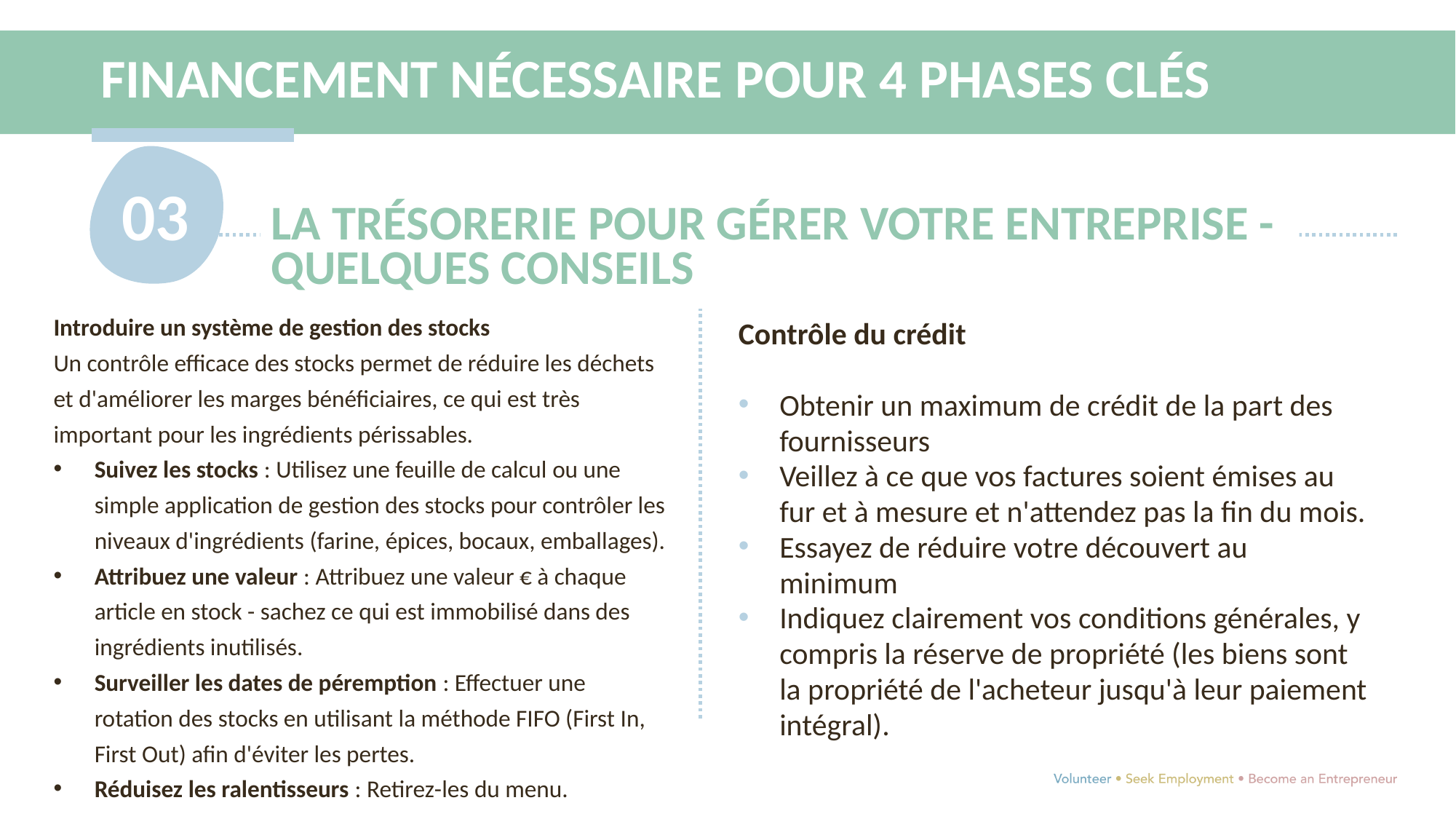

FINANCEMENT NÉCESSAIRE POUR 4 PHASES CLÉS

03
LA TRÉSORERIE POUR GÉRER VOTRE ENTREPRISE - QUELQUES CONSEILS
Introduire un système de gestion des stocks
Un contrôle efficace des stocks permet de réduire les déchets et d'améliorer les marges bénéficiaires, ce qui est très important pour les ingrédients périssables.
Suivez les stocks : Utilisez une feuille de calcul ou une simple application de gestion des stocks pour contrôler les niveaux d'ingrédients (farine, épices, bocaux, emballages).
Attribuez une valeur : Attribuez une valeur € à chaque article en stock - sachez ce qui est immobilisé dans des ingrédients inutilisés.
Surveiller les dates de péremption : Effectuer une rotation des stocks en utilisant la méthode FIFO (First In, First Out) afin d'éviter les pertes.
Réduisez les ralentisseurs : Retirez-les du menu.
Contrôle du crédit

Obtenir un maximum de crédit de la part des fournisseurs
Veillez à ce que vos factures soient émises au fur et à mesure et n'attendez pas la fin du mois.
Essayez de réduire votre découvert au minimum
Indiquez clairement vos conditions générales, y compris la réserve de propriété (les biens sont la propriété de l'acheteur jusqu'à leur paiement intégral).